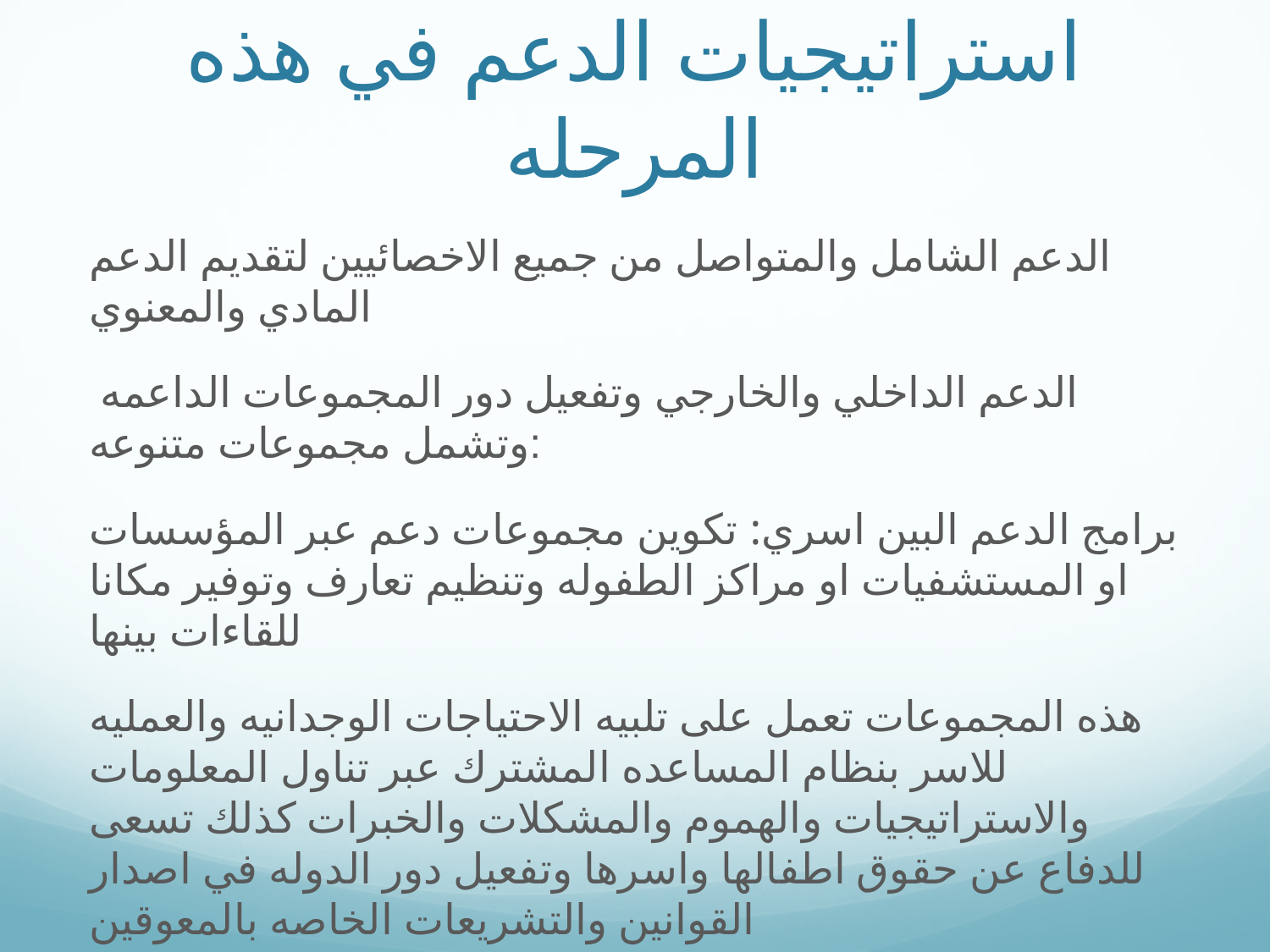

# استراتيجيات الدعم في هذه المرحله
الدعم الشامل والمتواصل من جميع الاخصائيين لتقديم الدعم المادي والمعنوي
الدعم الداخلي والخارجي وتفعيل دور المجموعات الداعمه  وتشمل مجموعات متنوعه:
برامج الدعم البين اسري: تكوين مجموعات دعم عبر المؤسسات او المستشفيات او مراكز الطفوله وتنظيم تعارف وتوفير مكانا للقاءات بينها
هذه المجموعات تعمل على تلبيه الاحتياجات الوجدانيه والعمليه للاسر بنظام المساعده المشترك عبر تناول المعلومات والاستراتيجيات والهموم والمشكلات والخبرات كذلك تسعى للدفاع عن حقوق اطفالها واسرها وتفعيل دور الدوله في اصدار القوانين والتشريعات الخاصه بالمعوقين